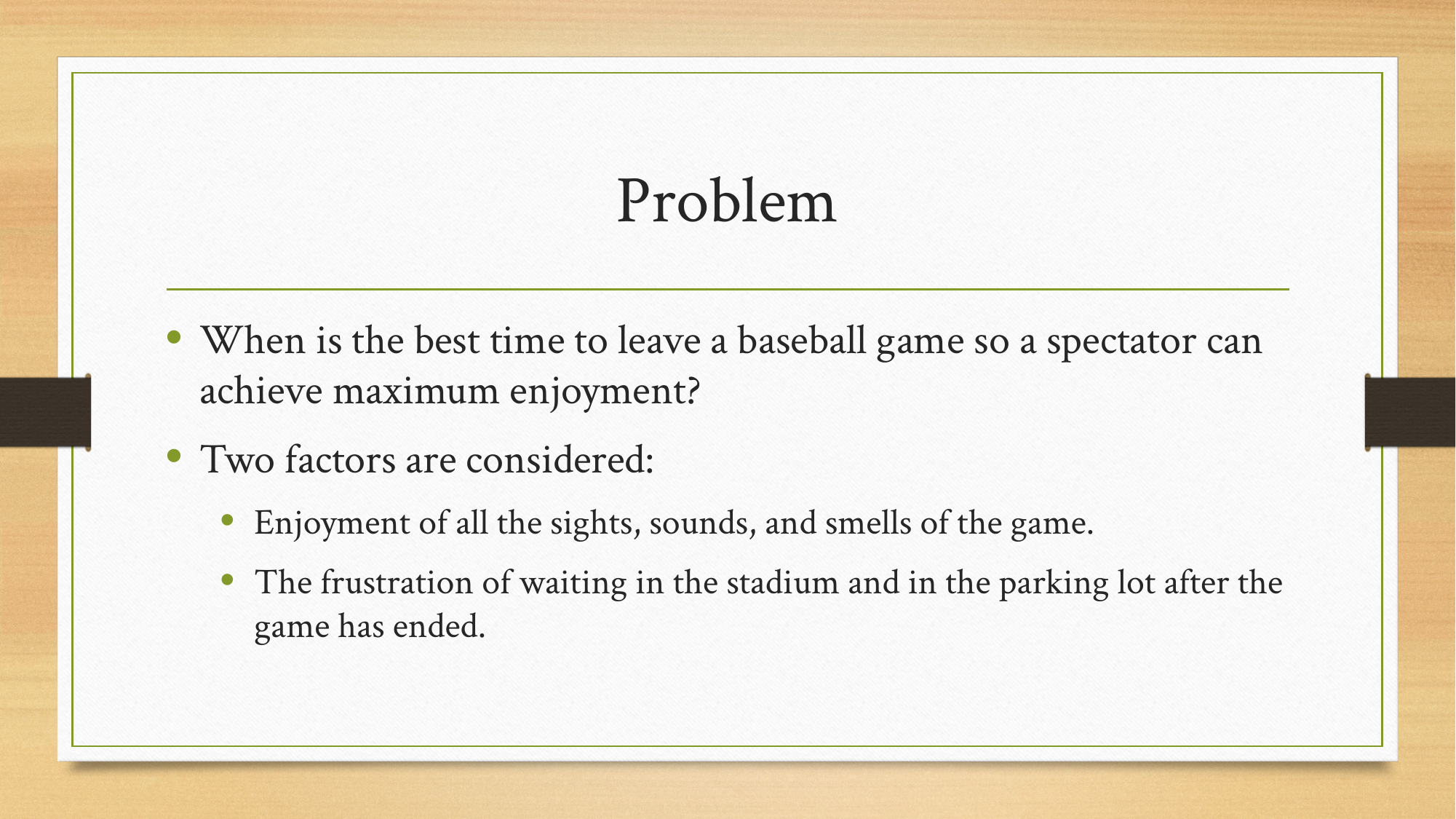

# Problem
When is the best time to leave a baseball game so a spectator can achieve maximum enjoyment?
Two factors are considered:
Enjoyment of all the sights, sounds, and smells of the game.
The frustration of waiting in the stadium and in the parking lot after the game has ended.